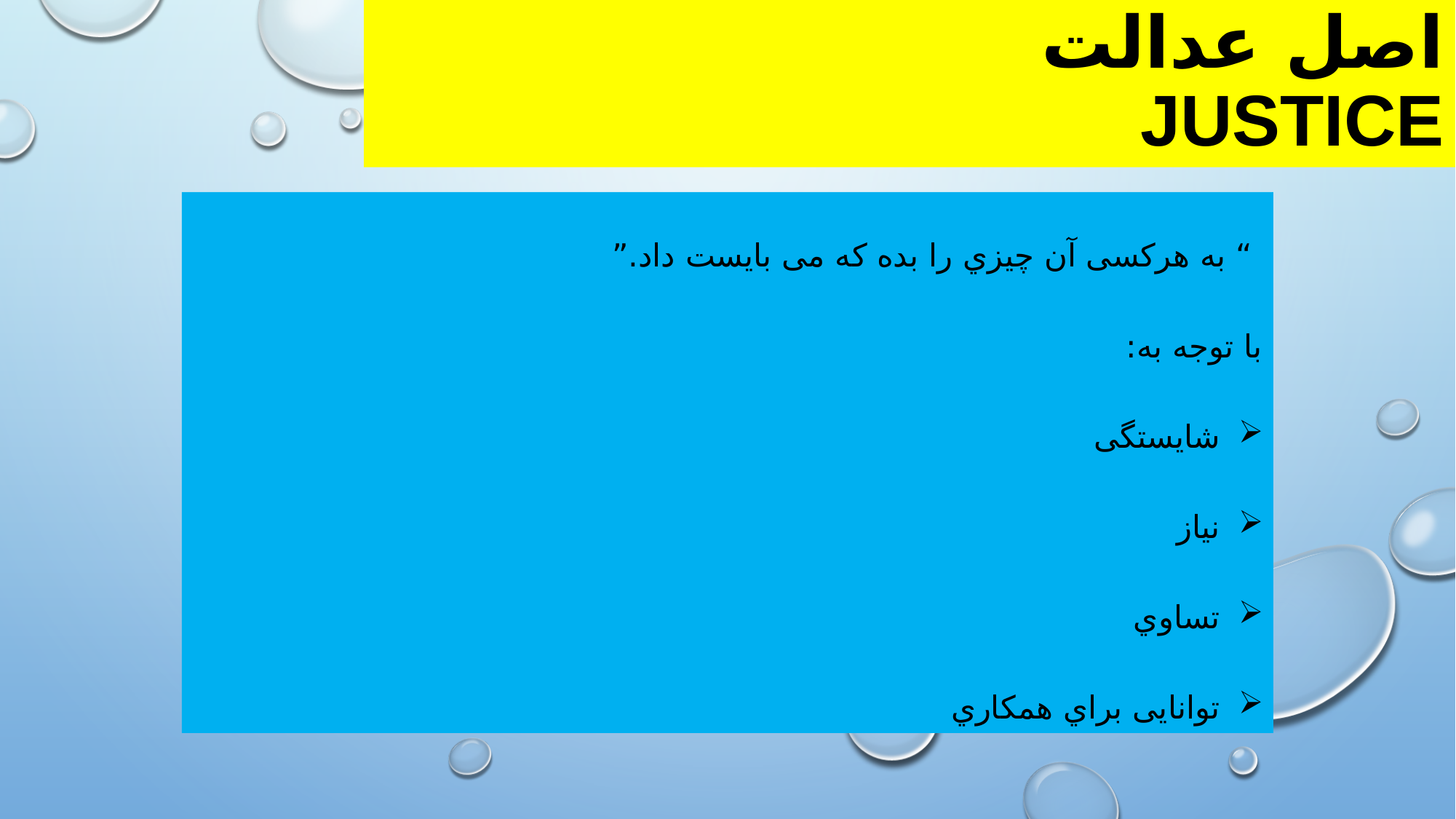

# اصل عدالت Justice
 “ به هرکسی آن چیزي را بده که می بایست داد.”
با توجه به:
شایستگی
نیاز
تساوي
توانایی براي همکاري